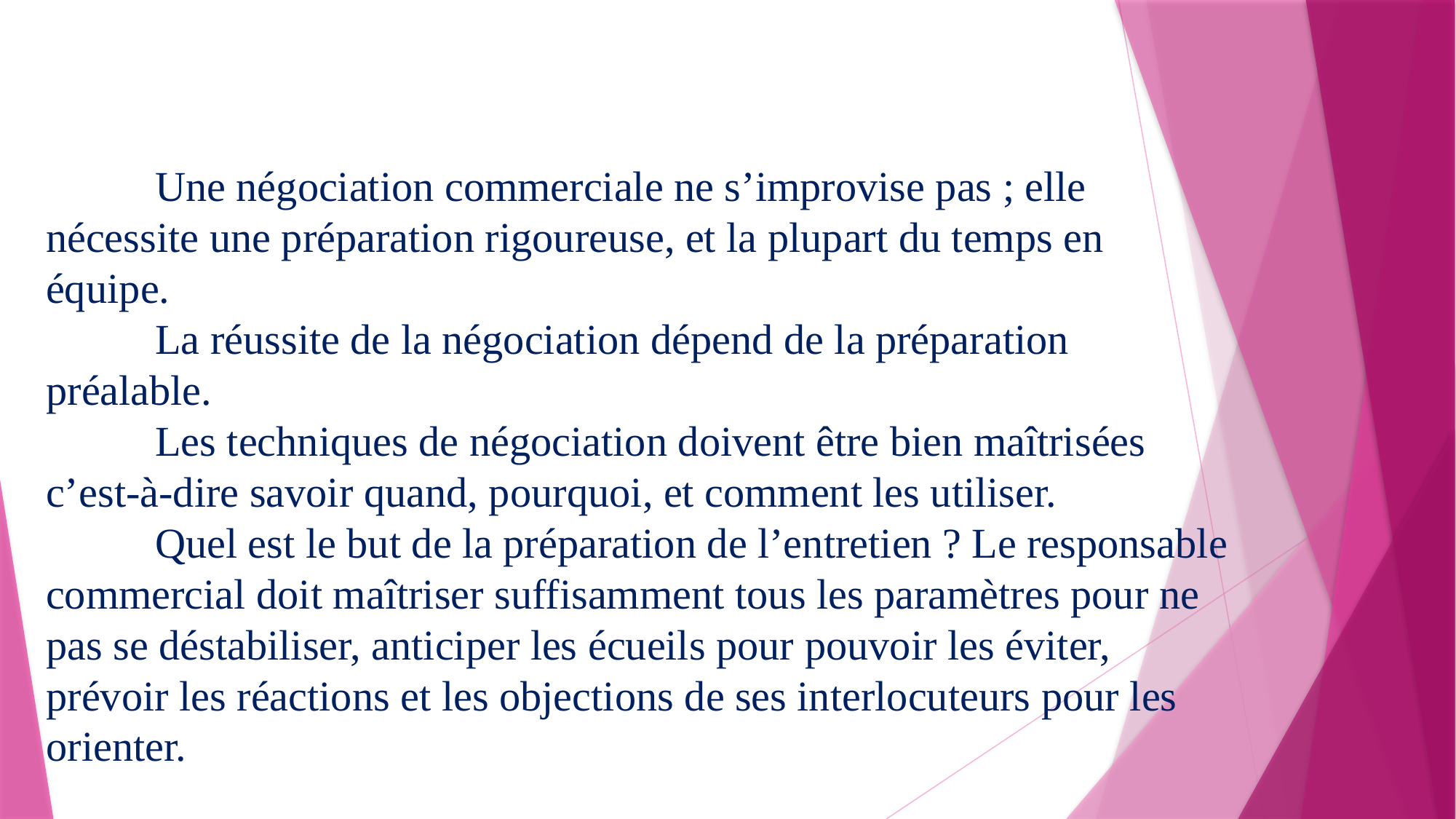

Une négociation commerciale ne s’improvise pas ; elle nécessite une préparation rigoureuse, et la plupart du temps en équipe.
	La réussite de la négociation dépend de la préparation préalable.
	Les techniques de négociation doivent être bien maîtrisées
c’est-à-dire savoir quand, pourquoi, et comment les utiliser.
	Quel est le but de la préparation de l’entretien ? Le responsable commercial doit maîtriser suffisamment tous les paramètres pour ne pas se déstabiliser, anticiper les écueils pour pouvoir les éviter, prévoir les réactions et les objections de ses interlocuteurs pour les orienter.